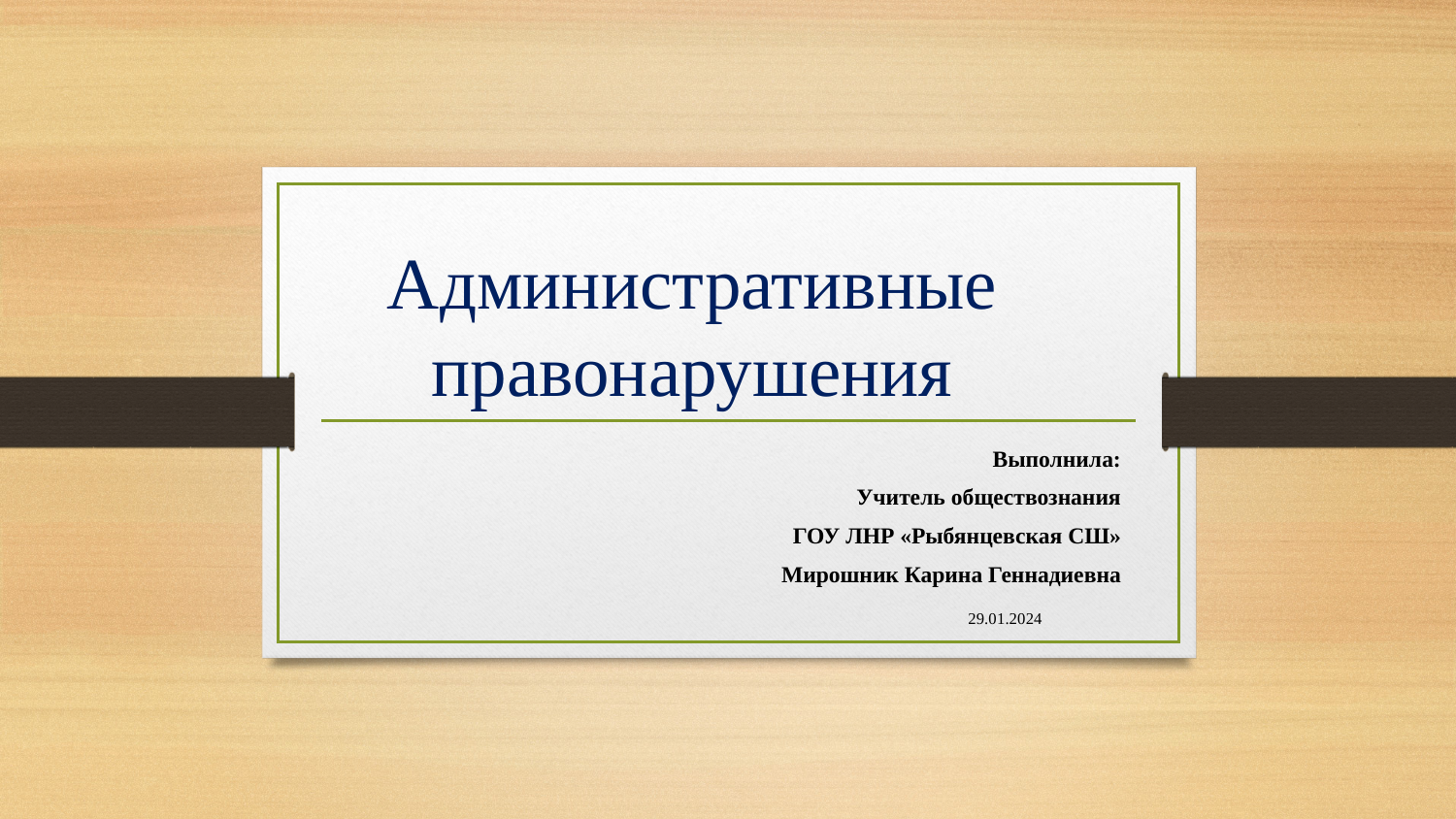

# Административные правонарушения
Выполнила:
Учитель обществознания
ГОУ ЛНР «Рыбянцевская СШ»
Мирошник Карина Геннадиевна
29.01.2024